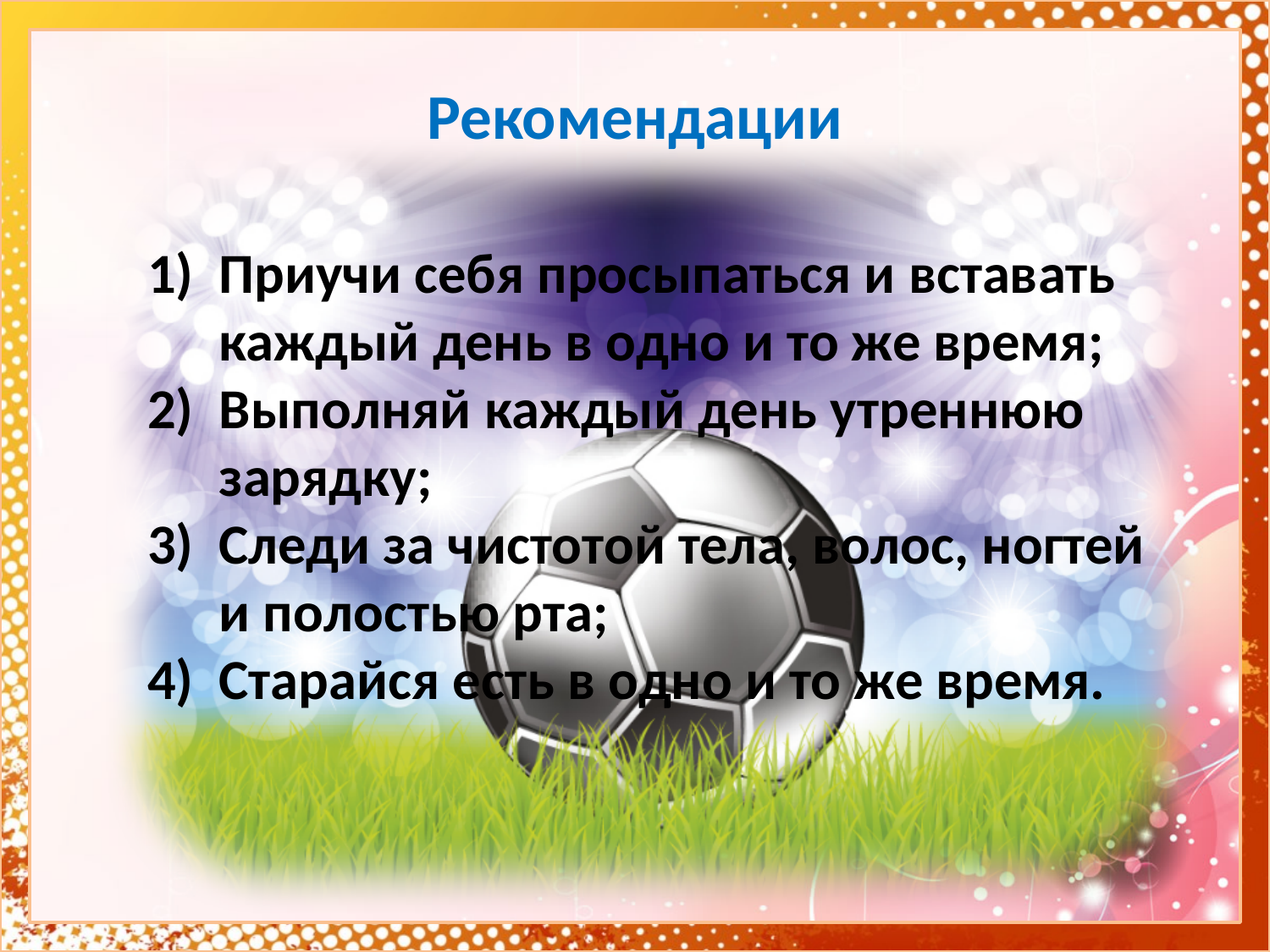

Рекомендации
Приучи себя просыпаться и вставать каждый день в одно и то же время;
Выполняй каждый день утреннюю зарядку;
Следи за чистотой тела, волос, ногтей и полостью рта;
Старайся есть в одно и то же время.